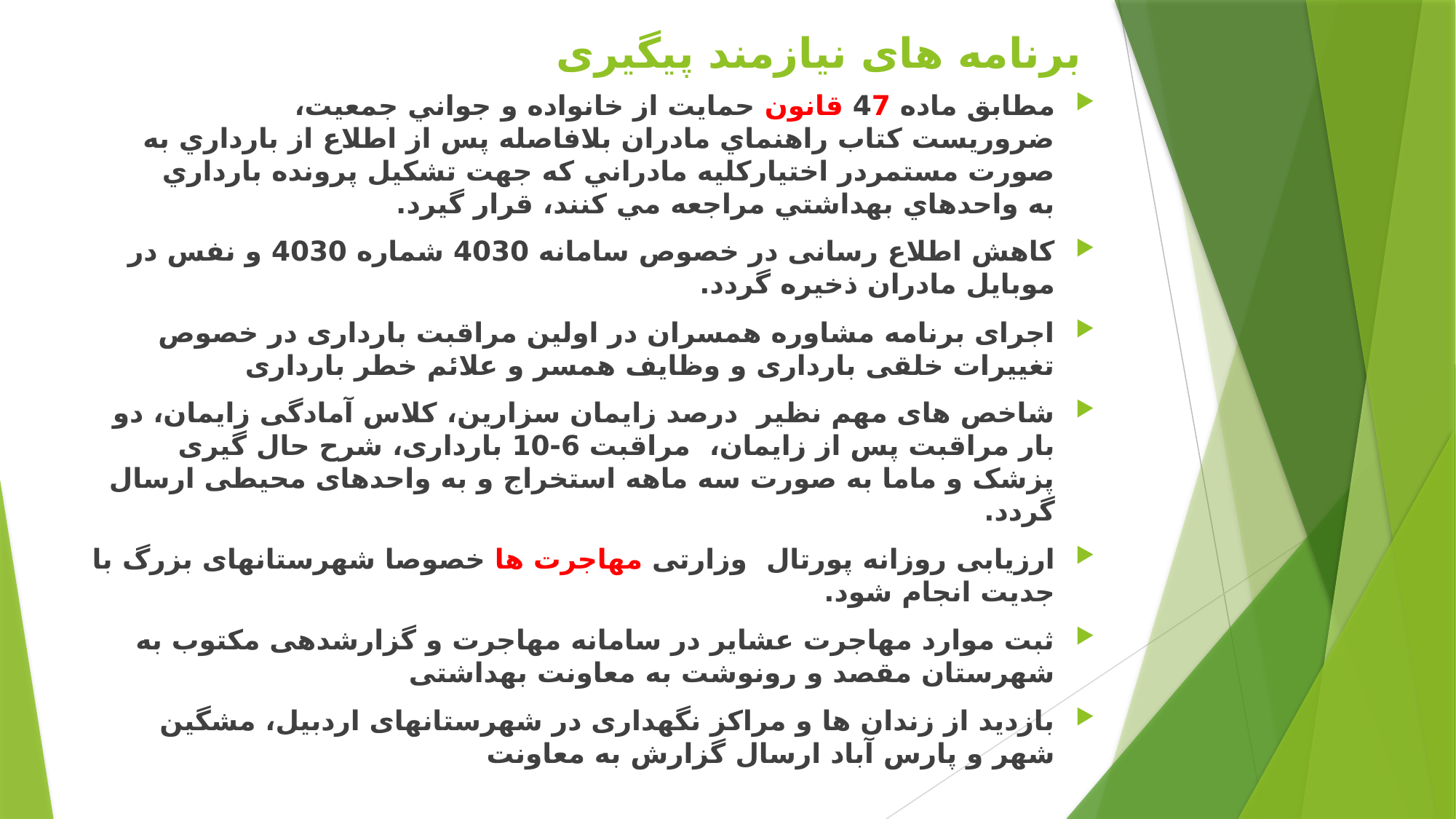

# برنامه های نیازمند پیگیری
مطابق ماده 47 قانون حمايت از خانواده و جواني جمعيت، ضروريست كتاب راهنماي مادران بلافاصله پس از اطلاع از بارداري به صورت مستمردر اختياركليه مادراني كه جهت تشكيل پرونده بارداري به واحدهاي بهداشتي مراجعه مي كنند، قرار گيرد.
کاهش اطلاع رسانی در خصوص سامانه 4030 شماره 4030 و نفس در موبایل مادران ذخیره گردد.
اجرای برنامه مشاوره همسران در اولین مراقبت بارداری در خصوص  تغییرات خلقی بارداری و وظایف همسر و علائم خطر بارداری
شاخص های مهم نظیر  درصد زایمان سزارین، کلاس آمادگی زایمان، دو بار مراقبت پس از زایمان،  مراقبت 6-10 بارداری، شرح حال گیری پزشک و ماما به صورت سه ماهه استخراج و به واحدهای محیطی ارسال گردد.
ارزیابی روزانه پورتال  وزارتی مهاجرت ها خصوصا شهرستانهای بزرگ با جدیت انجام شود.
ثبت موارد مهاجرت عشایر در سامانه مهاجرت و گزارشدهی مکتوب به شهرستان مقصد و رونوشت به معاونت بهداشتی
بازدید از زندان ها و مراکز نگهداری در شهرستانهای اردبیل، مشگین شهر و پارس آباد ارسال گزارش به معاونت